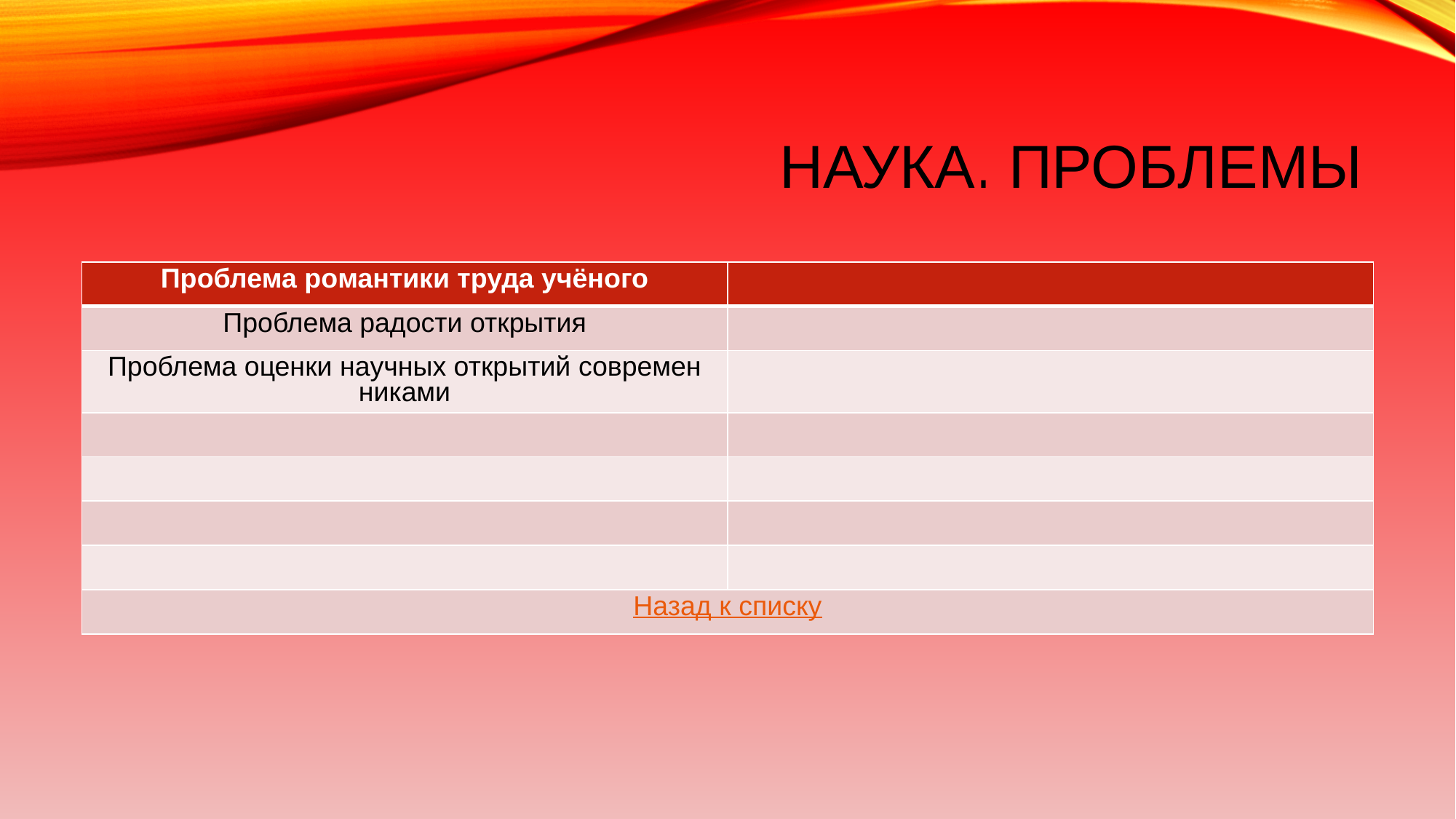

# Наука. Проблемы
| Про­бле­ма ро­ман­ти­ки труда учёного |  |
| --- | --- |
| Про­бле­ма ра­до­сти от­кры­тия |  |
| Про­бле­ма оцен­ки на­уч­ных от­кры­тий со­вре­мен­ни­ка­ми |  |
|  |  |
|  |  |
|  |  |
|  |  |
| Назад к списку |  |